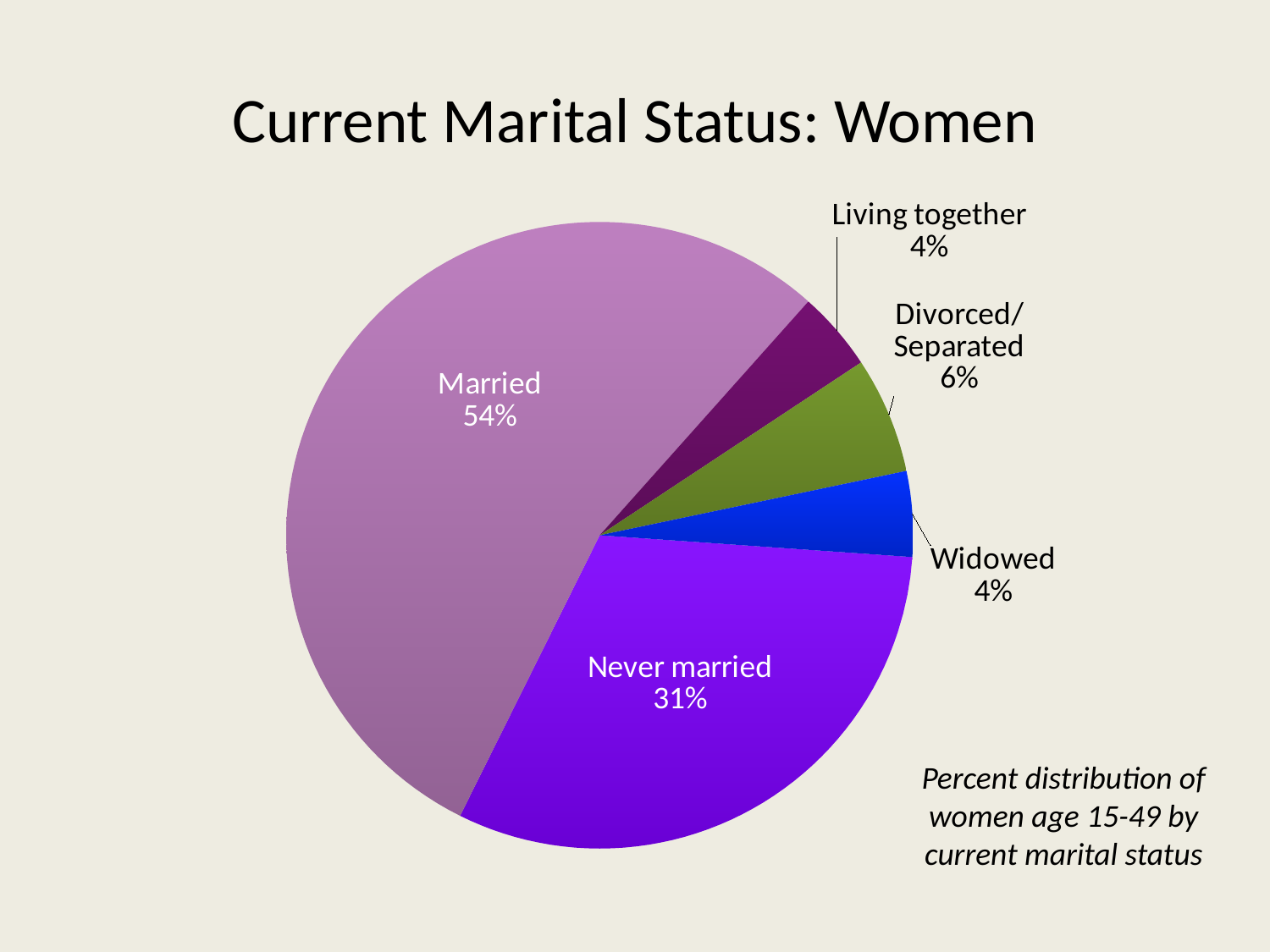

# Current Marital Status: Women

### Chart

| Category | Column1 |
|---|---|
| Never married | 31.2 |
| Married | 54.2 |
| Living together | 4.1 |
| Divorced/separated | 6.0 |
| Widowed | 4.4 |
Percent distribution of women age 15-49 by current marital status